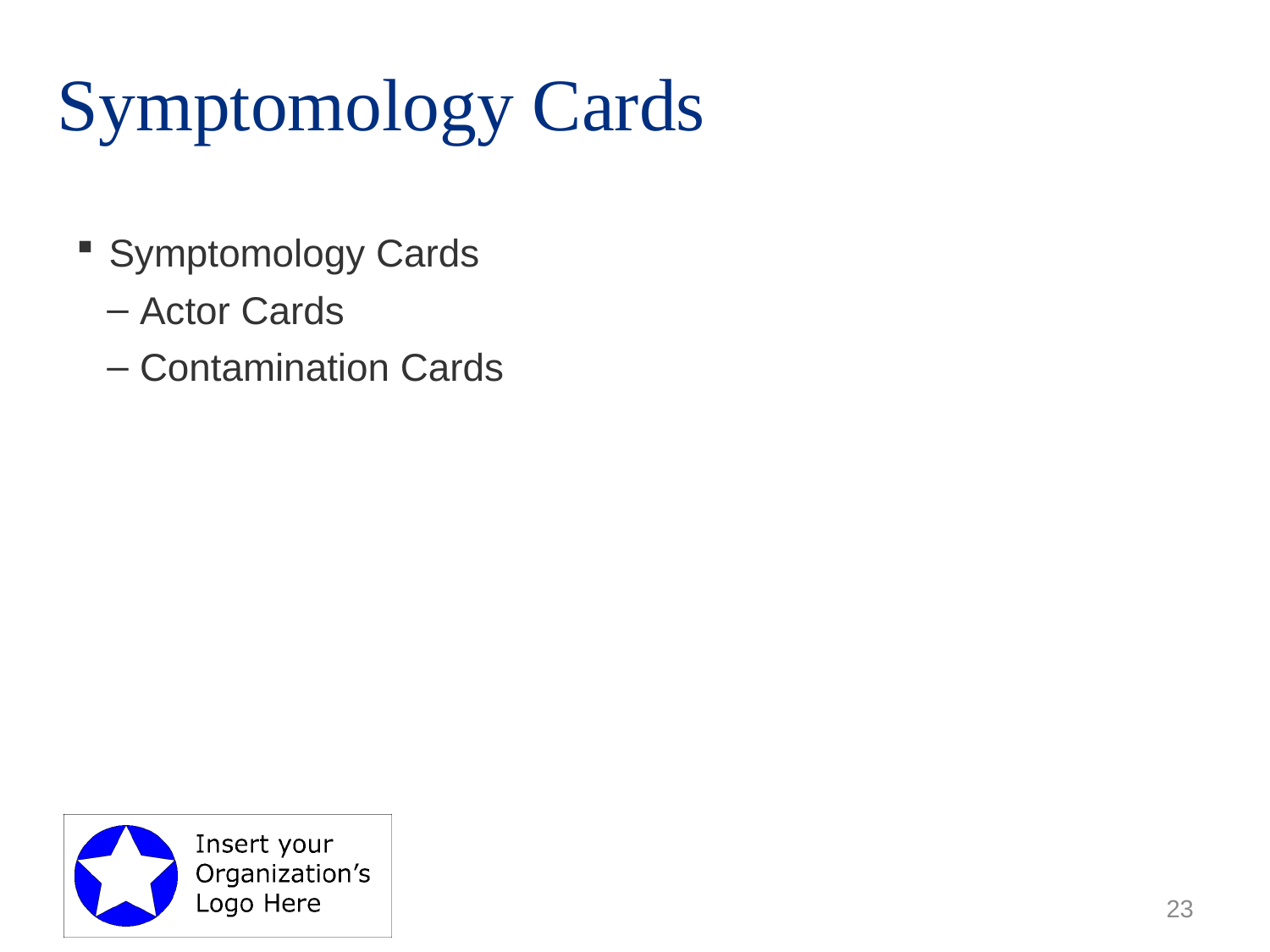

# Symptomology Cards
Symptomology Cards
Actor Cards
Contamination Cards
23